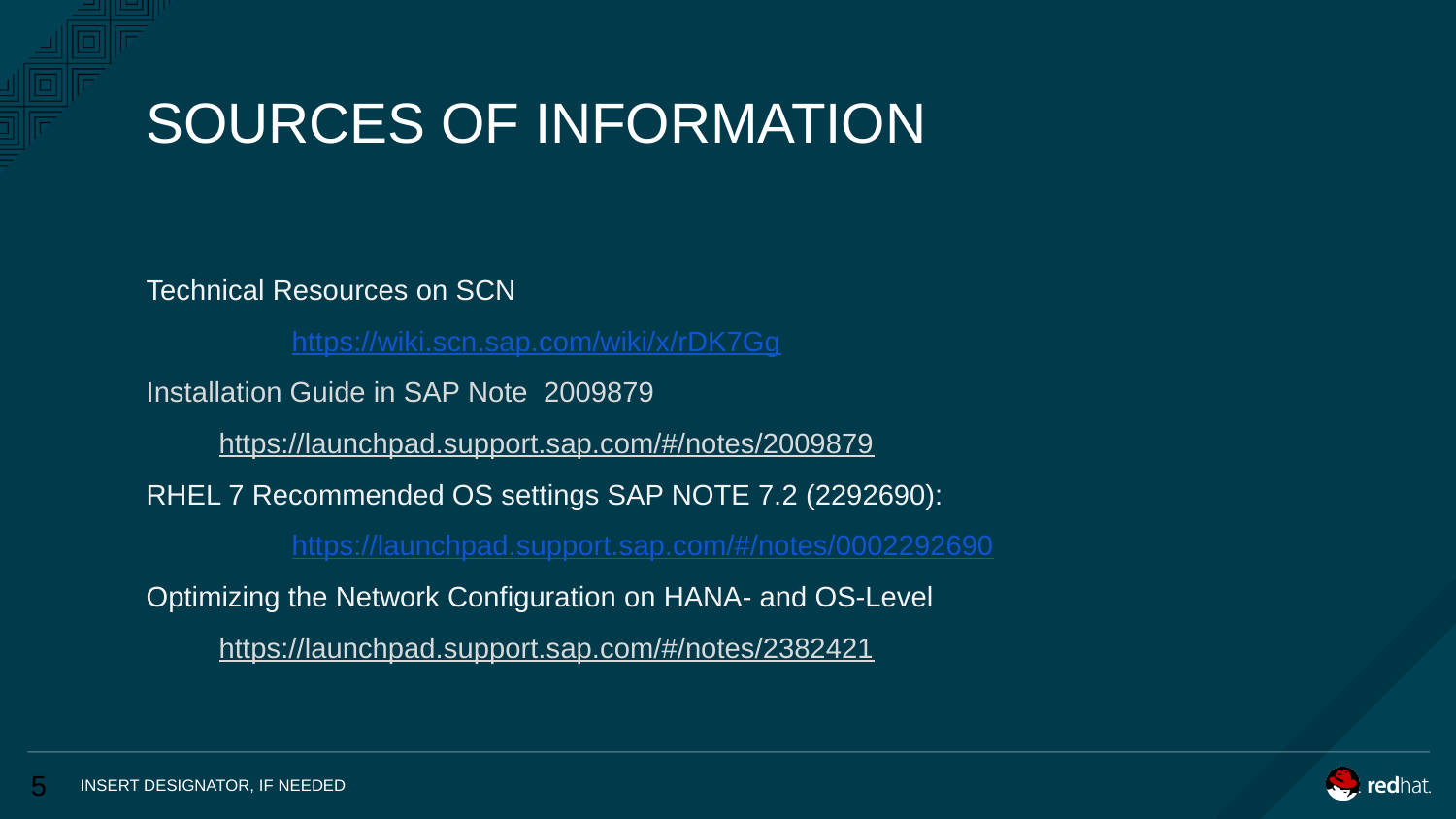

# SOURCES OF INFORMATION
Technical Resources on SCN
	https://wiki.scn.sap.com/wiki/x/rDK7Gg
Installation Guide in SAP Note  2009879
https://launchpad.support.sap.com/#/notes/2009879
RHEL 7 Recommended OS settings SAP NOTE 7.2 (2292690):
	https://launchpad.support.sap.com/#/notes/0002292690
Optimizing the Network Configuration on HANA- and OS-Level
https://launchpad.support.sap.com/#/notes/2382421
5